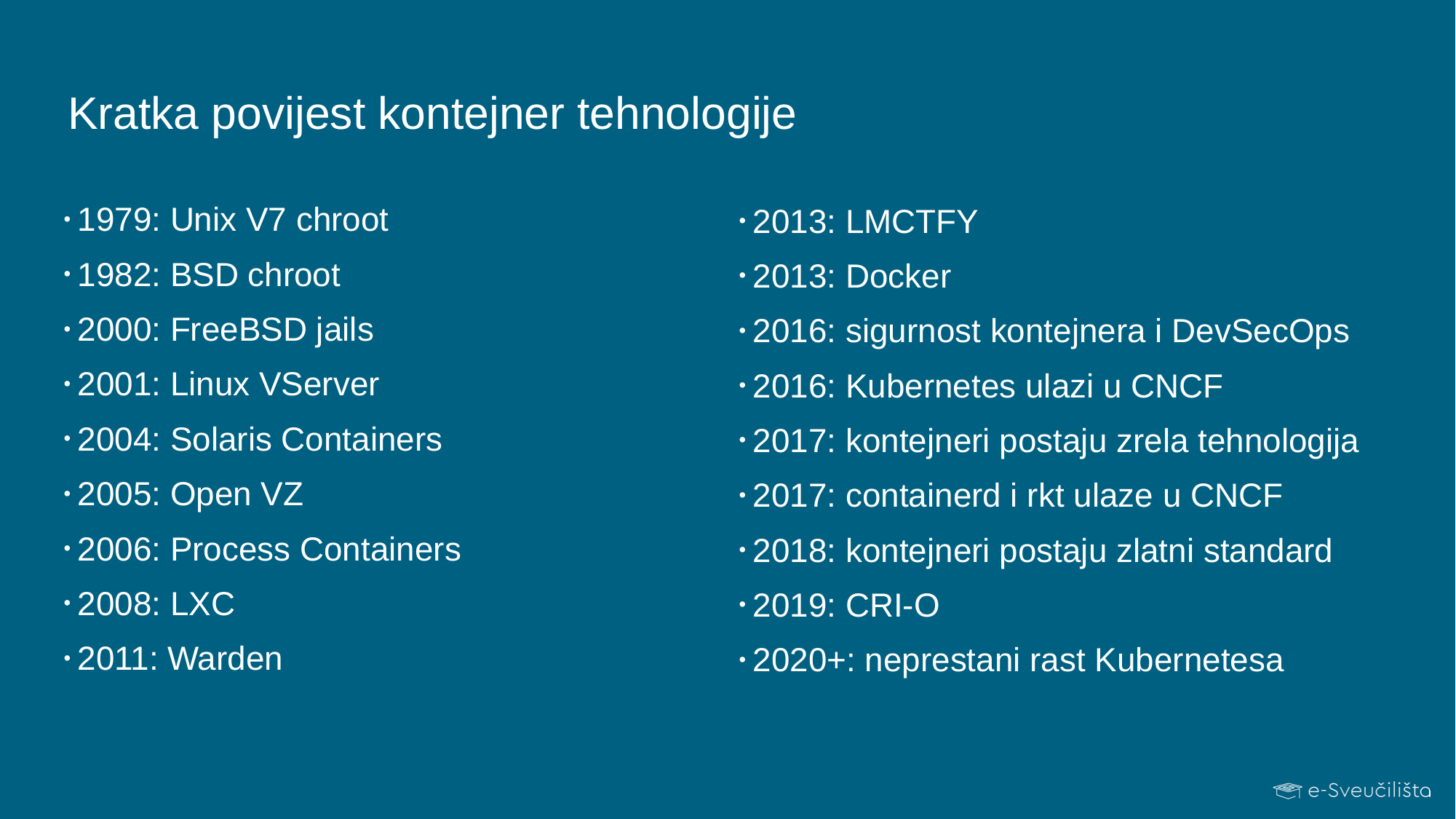

# Kratka povijest kontejner tehnologije
1979: Unix V7 chroot
1982: BSD chroot
2000: FreeBSD jails
2001: Linux VServer
2004: Solaris Containers
2005: Open VZ
2006: Process Containers
2008: LXC
2011: Warden
2013: LMCTFY
2013: Docker
2016: sigurnost kontejnera i DevSecOps
2016: Kubernetes ulazi u CNCF
2017: kontejneri postaju zrela tehnologija
2017: containerd i rkt ulaze u CNCF
2018: kontejneri postaju zlatni standard
2019: CRI-O
2020+: neprestani rast Kubernetesa